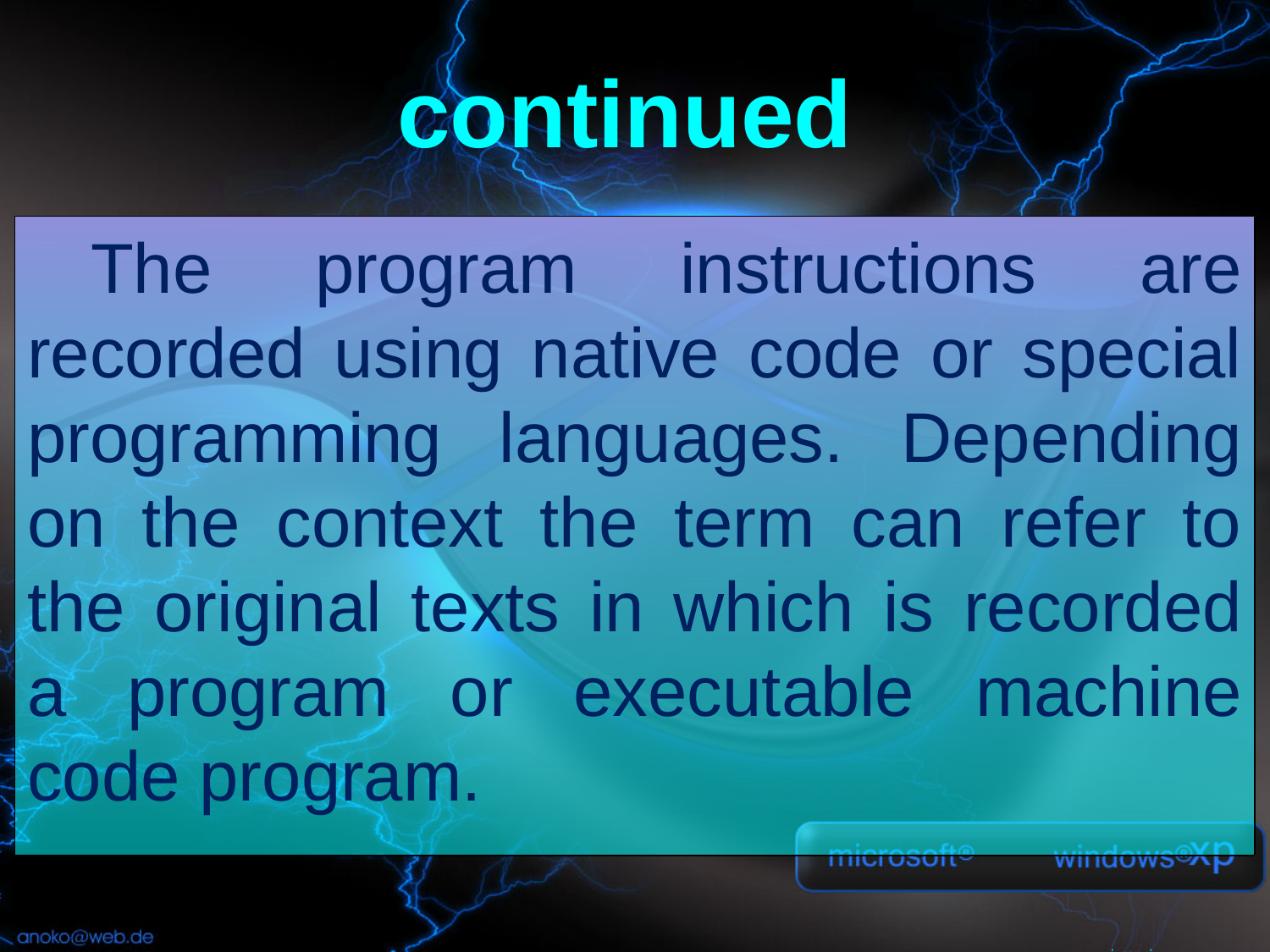

continued
The program instructions are recorded using native code or special programming languages. Depending on the context the term can refer to the original texts in which is recorded a program or executable machine code program.